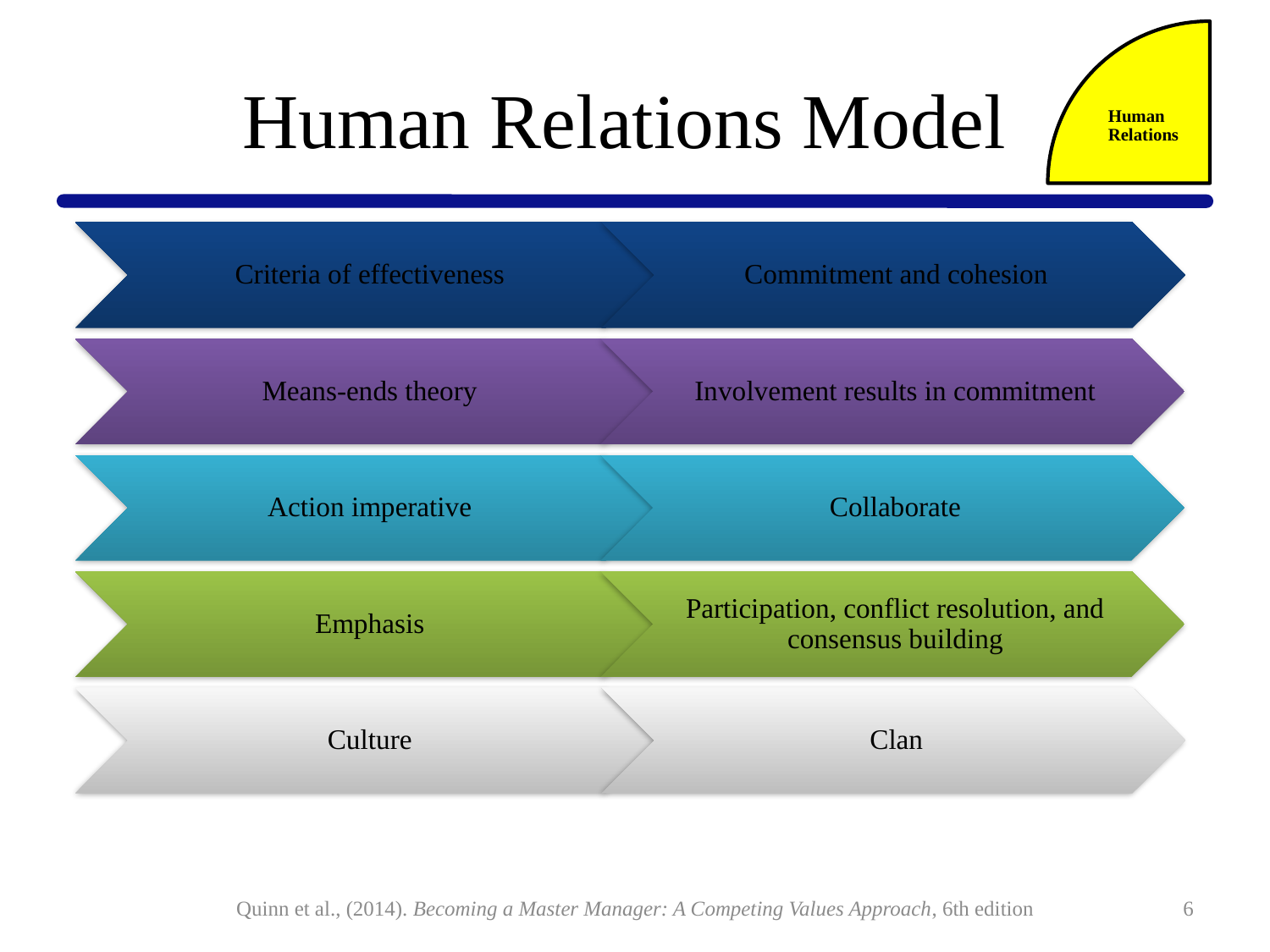

Human Relations
# Human Relations Model
Criteria of effectiveness
Commitment and cohesion
Means-ends theory
Involvement results in commitment
Action imperative
Collaborate
Emphasis
Participation, conflict resolution, and consensus building
Culture
Clan
Quinn et al., (2014). Becoming a Master Manager: A Competing Values Approach, 6th edition
6